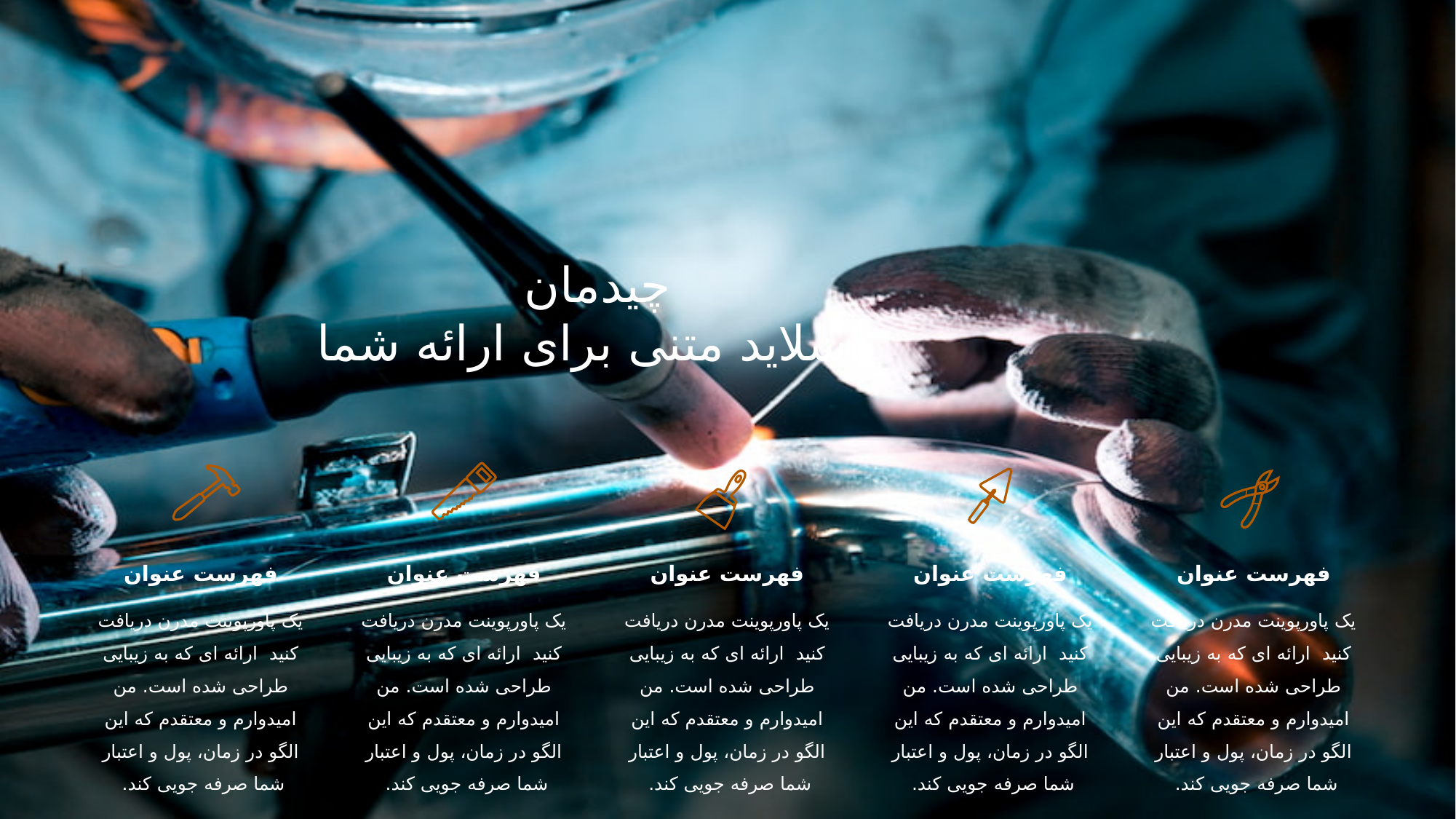

چیدمان
 اسلاید متنی برای ارائه شما

فهرست عنوان
یک پاورپوینت مدرن دریافت کنید  ارائه ای که به زیبایی طراحی شده است. من امیدوارم و معتقدم که این الگو در زمان، پول و اعتبار شما صرفه جویی کند.
فهرست عنوان
یک پاورپوینت مدرن دریافت کنید  ارائه ای که به زیبایی طراحی شده است. من امیدوارم و معتقدم که این الگو در زمان، پول و اعتبار شما صرفه جویی کند.
فهرست عنوان
یک پاورپوینت مدرن دریافت کنید  ارائه ای که به زیبایی طراحی شده است. من امیدوارم و معتقدم که این الگو در زمان، پول و اعتبار شما صرفه جویی کند.
فهرست عنوان
یک پاورپوینت مدرن دریافت کنید  ارائه ای که به زیبایی طراحی شده است. من امیدوارم و معتقدم که این الگو در زمان، پول و اعتبار شما صرفه جویی کند.
فهرست عنوان
یک پاورپوینت مدرن دریافت کنید  ارائه ای که به زیبایی طراحی شده است. من امیدوارم و معتقدم که این الگو در زمان، پول و اعتبار شما صرفه جویی کند.